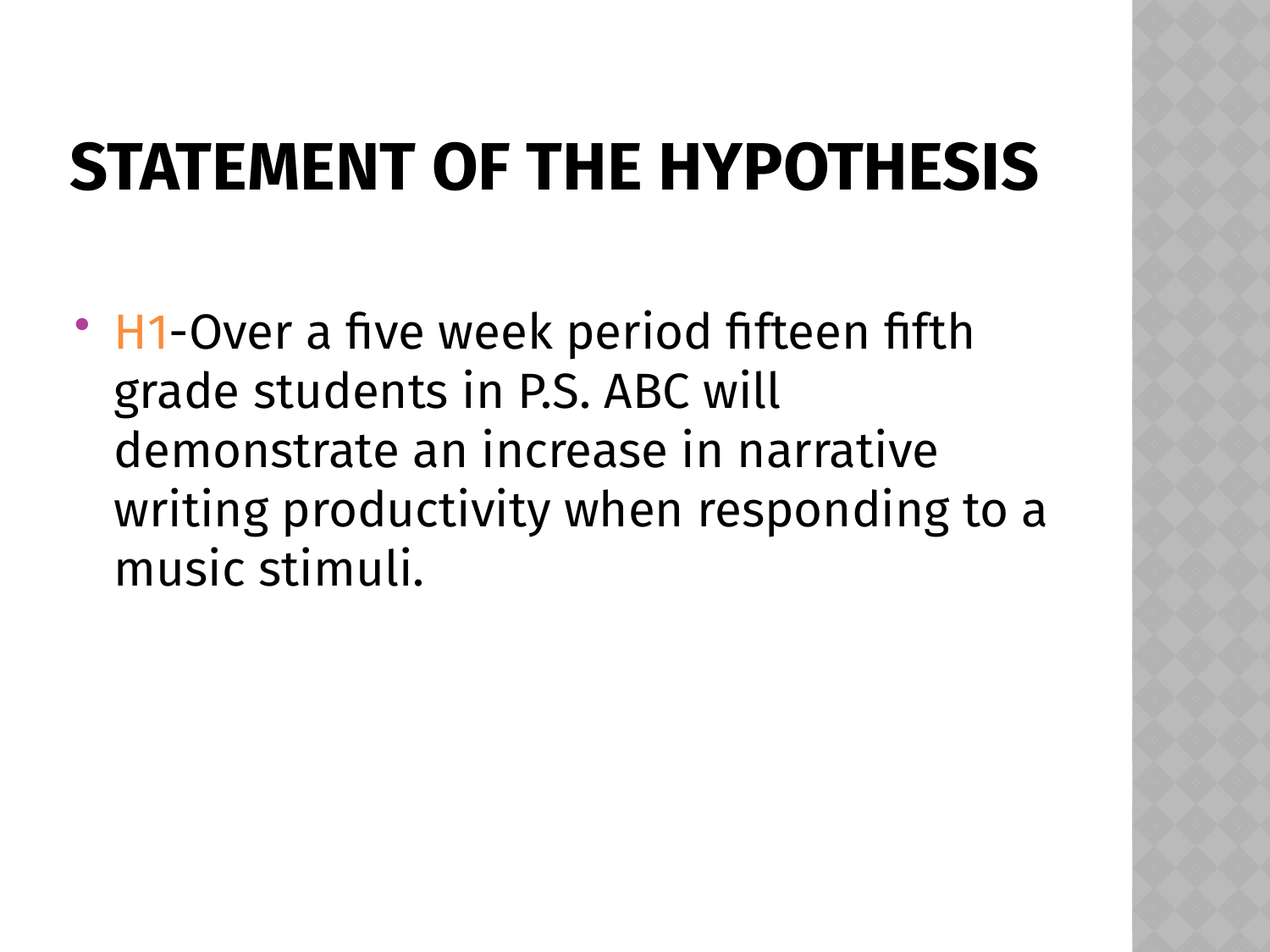

# Statement of the hypothesis

H1-Over a five week period fifteen fifth grade students in P.S. ABC will demonstrate an increase in narrative writing productivity when responding to a music stimuli.